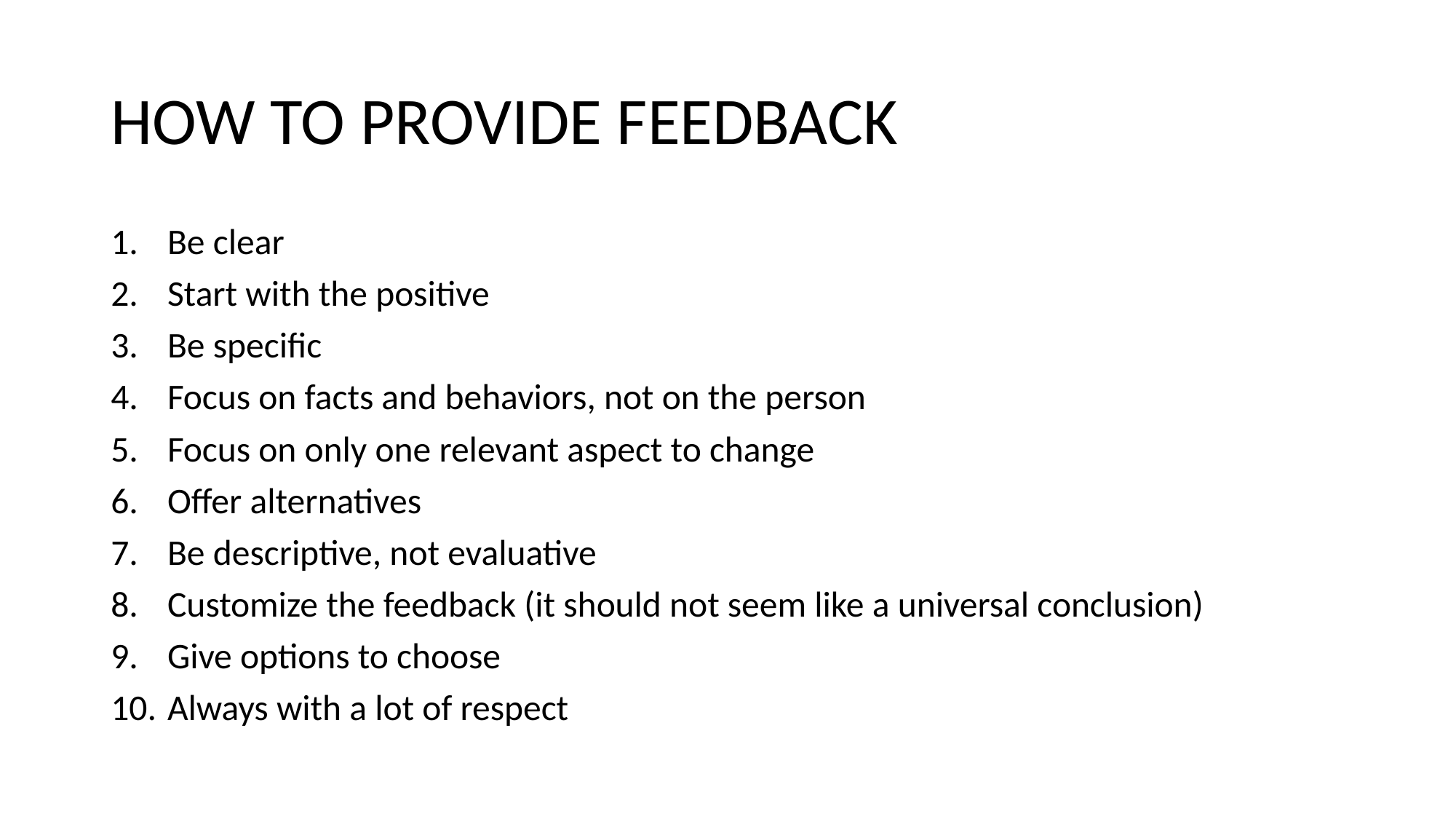

# HOW TO PROVIDE FEEDBACK
Be clear
Start with the positive
Be specific
Focus on facts and behaviors, not on the person
Focus on only one relevant aspect to change
Offer alternatives
Be descriptive, not evaluative
Customize the feedback (it should not seem like a universal conclusion)
Give options to choose
Always with a lot of respect